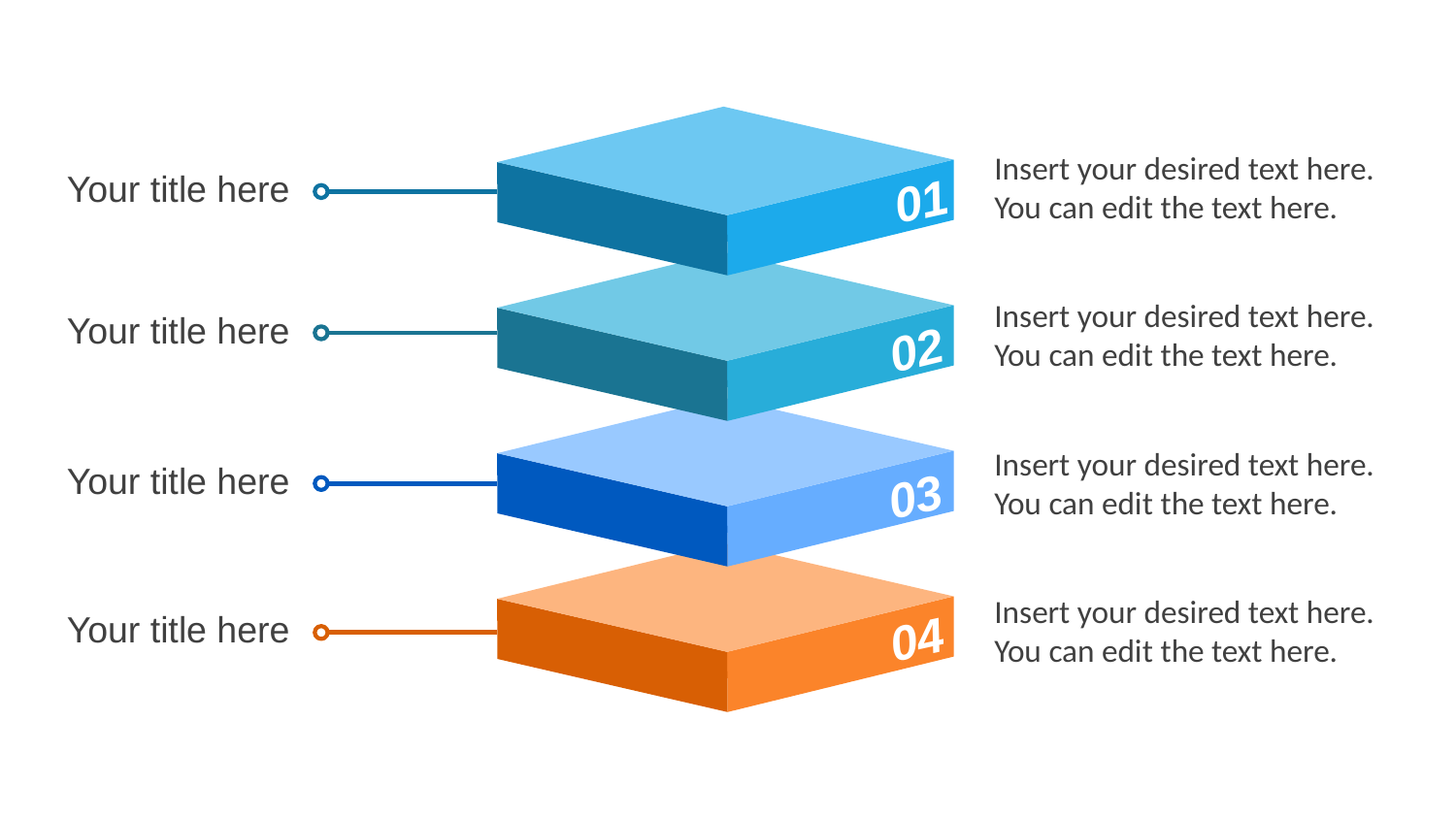

Insert your desired text here. You can edit the text here.
Your title here

01

Insert your desired text here. You can edit the text here.
Your title here

02

Insert your desired text here. You can edit the text here.

Your title here

03

Insert your desired text here. You can edit the text here.

Your title here
04